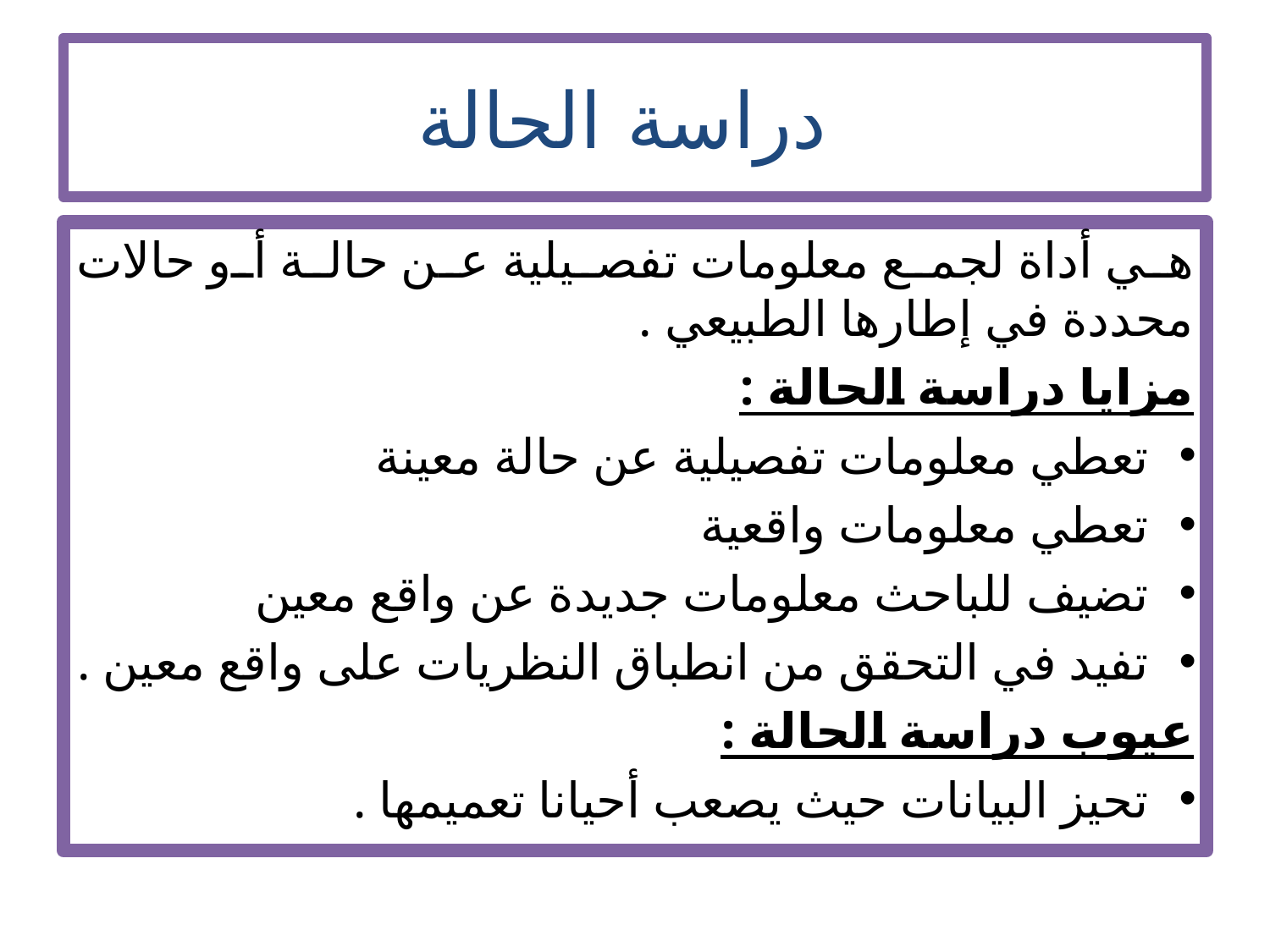

# دراسة الحالة
هي أداة لجمع معلومات تفصيلية عن حالة أو حالات محددة في إطارها الطبيعي .
مزايا دراسة الحالة :
تعطي معلومات تفصيلية عن حالة معينة
تعطي معلومات واقعية
تضيف للباحث معلومات جديدة عن واقع معين
تفيد في التحقق من انطباق النظريات على واقع معين .
عيوب دراسة الحالة :
تحيز البيانات حيث يصعب أحيانا تعميمها .